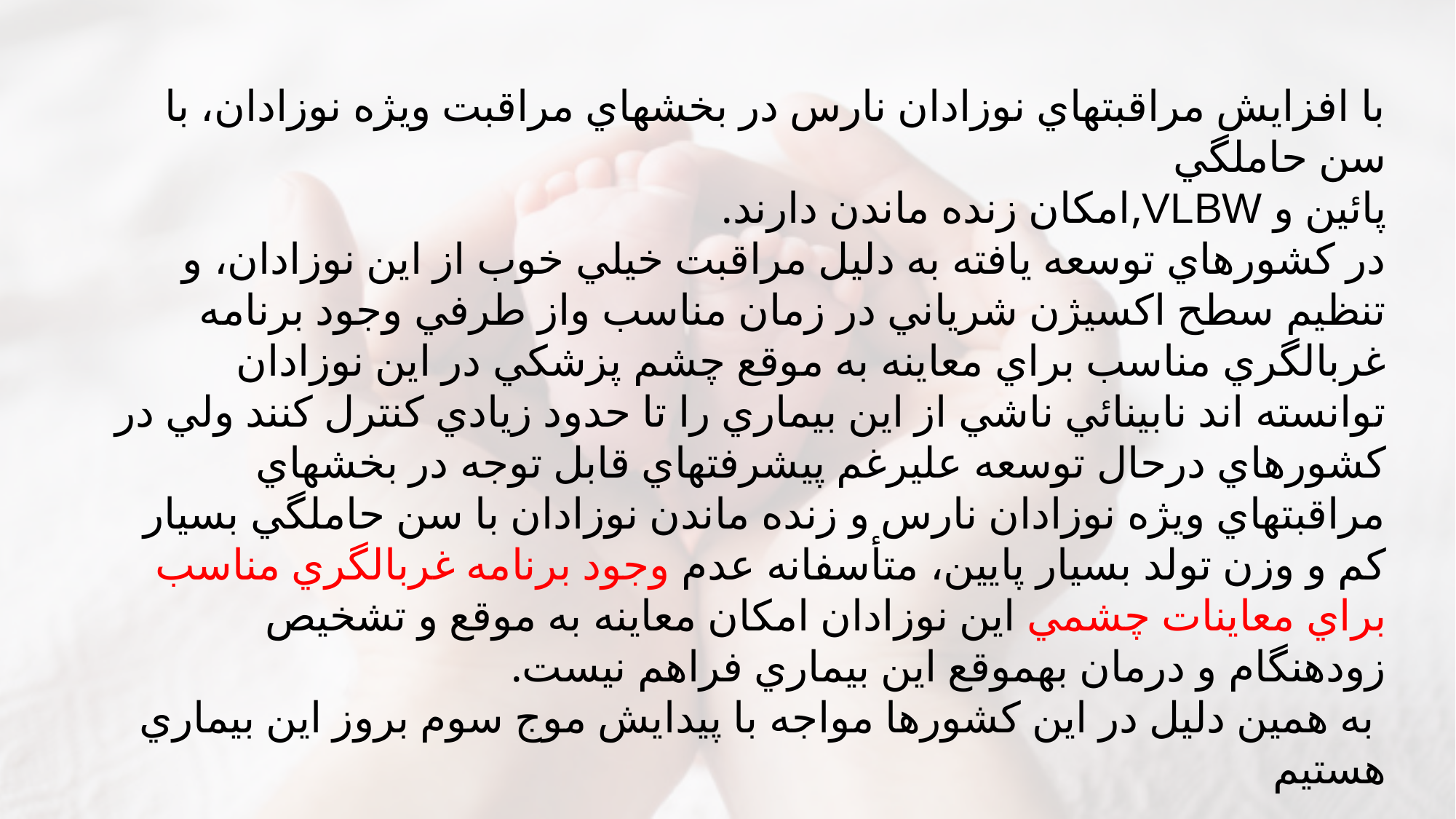

با افزايش مراقبتهاي نوزادان نارس در بخشهاي مراقبت ويژه نوزادان، با سن حاملگي
پائين و VLBW,امكان زنده ماندن دارند.
در كشورهاي توسعه يافته به دليل مراقبت خيلي خوب از اين نوزادان، و تنظيم سطح اكسيژن شرياني در زمان مناسب واز طرفي وجود برنامه غربالگري مناسب براي معاينه به موقع چشم پزشكي در اين نوزادان توانسته اند نابينائي ناشي از اين بيماري را تا حدود زيادي كنترل كنند ولي در كشورهاي درحال توسعه عليرغم پیشرفتهاي قابل توجه در بخشهاي مراقبتهاي ويژه نوزادان نارس و زنده ماندن نوزادان با سن حاملگي بسيار كم و وزن تولد بسيار پايين، متأسفانه عدم وجود برنامه غربالگري مناسب براي معاينات چشمي اين نوزادان امكان معاينه به موقع و تشخيص زودهنگام و درمان بهموقع اين بيماري فراهم نيست.
 به همين دليل در اين كشورها مواجه با پيدايش موج سوم بروز اين بيماري هستيم